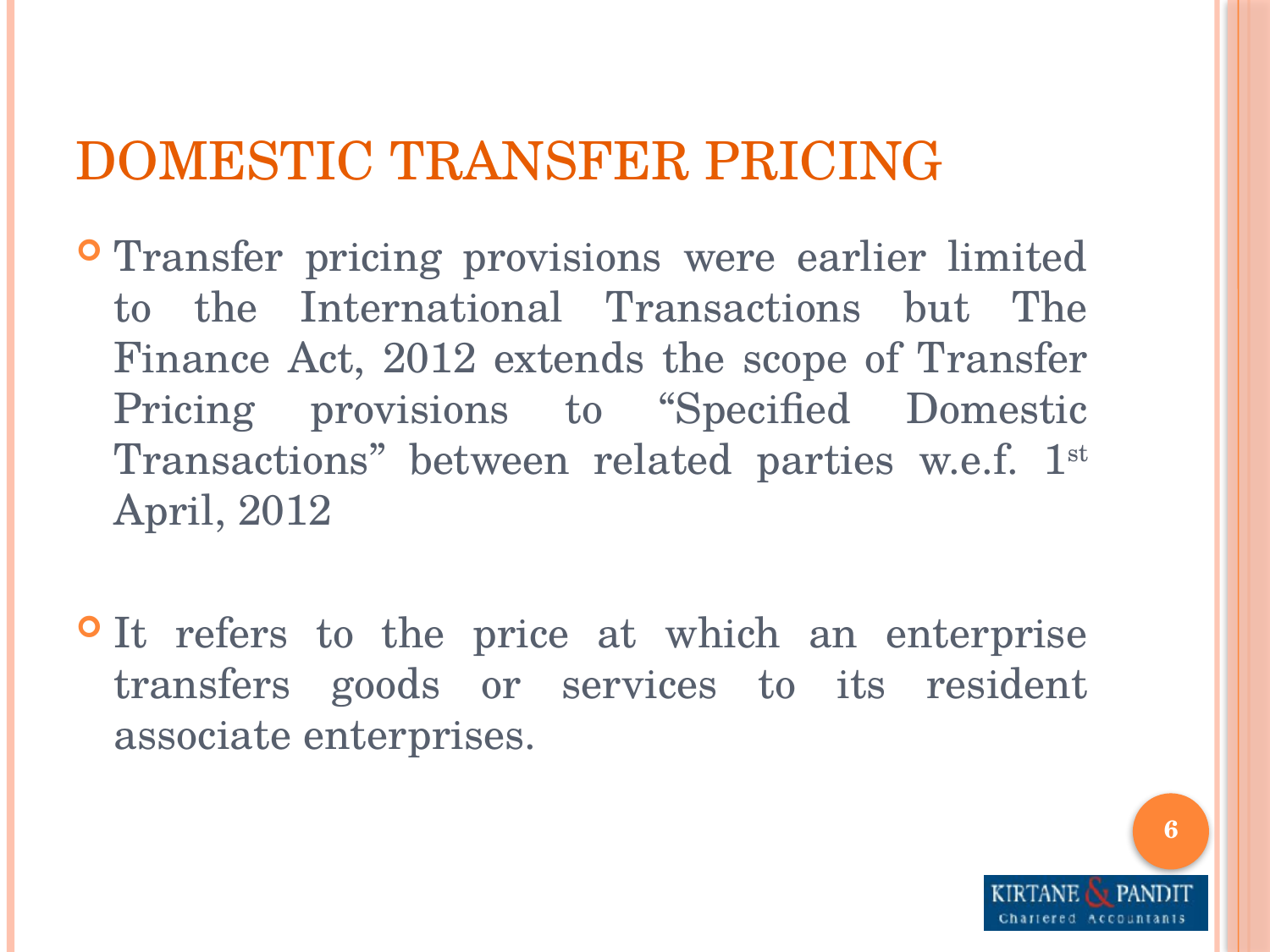

# Domestic Transfer Pricing
Transfer pricing provisions were earlier limited to the International Transactions but The Finance Act, 2012 extends the scope of Transfer Pricing provisions to “Specified Domestic Transactions” between related parties w.e.f. 1st April, 2012

It refers to the price at which an enterprise transfers goods or services to its resident associate enterprises.

6